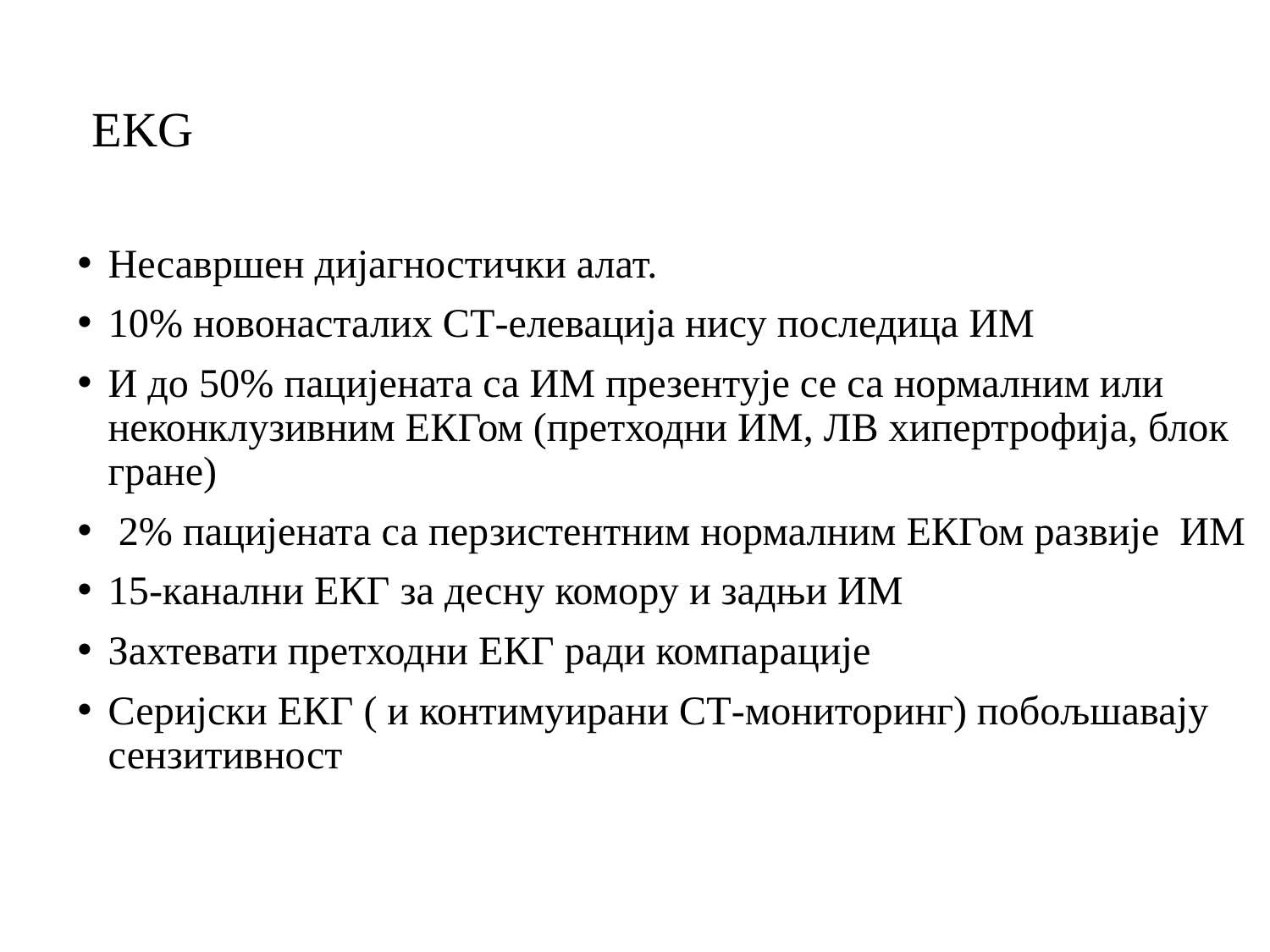

# EKG
Несавршен дијагностички алат.
10% новонасталих СТ-елевација нису последица ИМ
И до 50% пацијената са ИМ презентује се са нормалним или неконклузивним ЕКГом (претходни ИМ, ЛВ хипертрофија, блок гране)
 2% пацијената са перзистентним нормалним ЕКГом развије  ИМ
15-канални ЕКГ за десну комору и задњи ИМ
Захтевати претходни ЕКГ ради компарације
Серијски ЕКГ ( и контимуирани СТ-мониторинг) побољшавају сензитивност